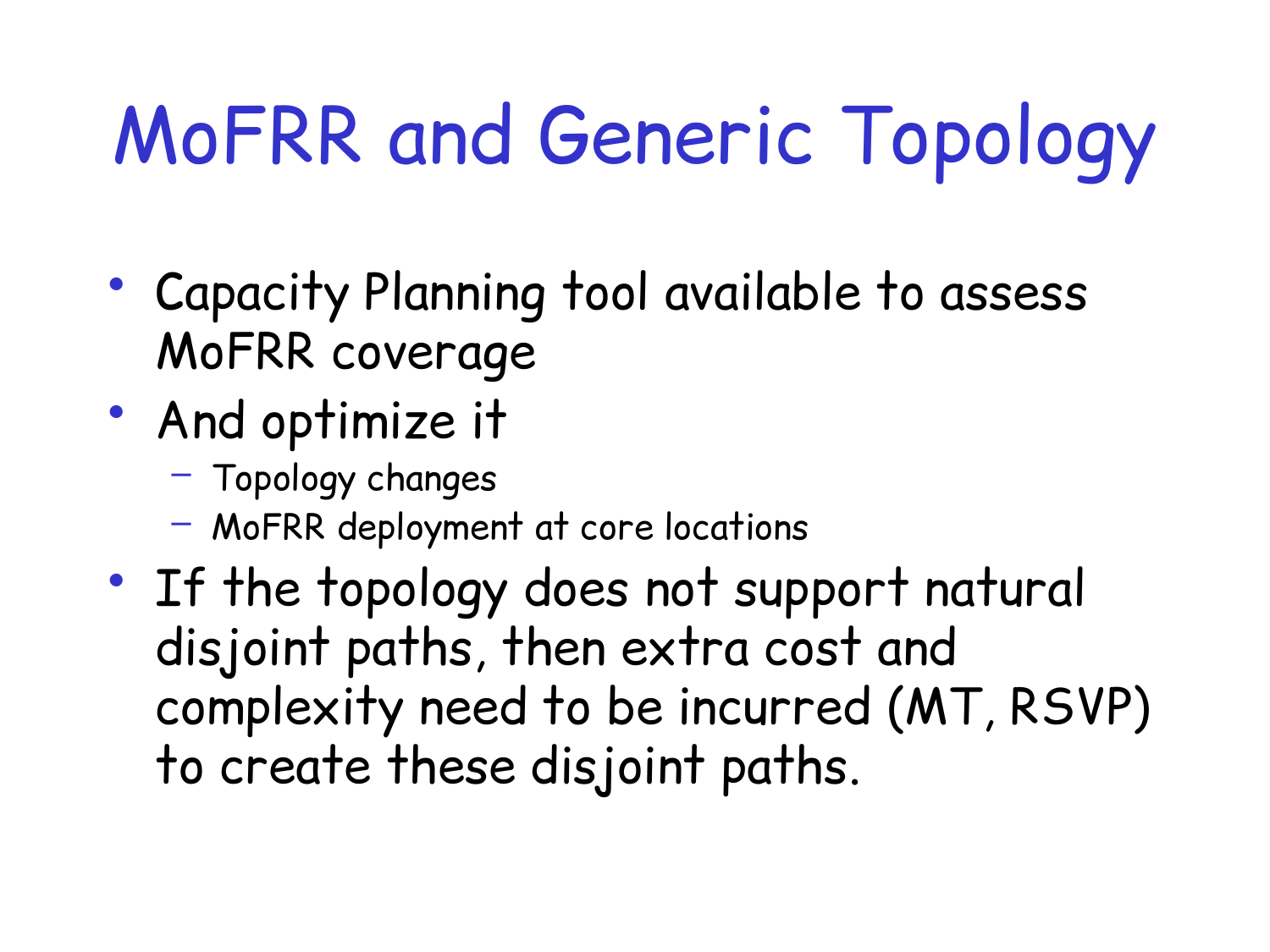

# MoFRR and Generic Topology
Capacity Planning tool available to assess MoFRR coverage
And optimize it
Topology changes
MoFRR deployment at core locations
If the topology does not support natural disjoint paths, then extra cost and complexity need to be incurred (MT, RSVP) to create these disjoint paths.